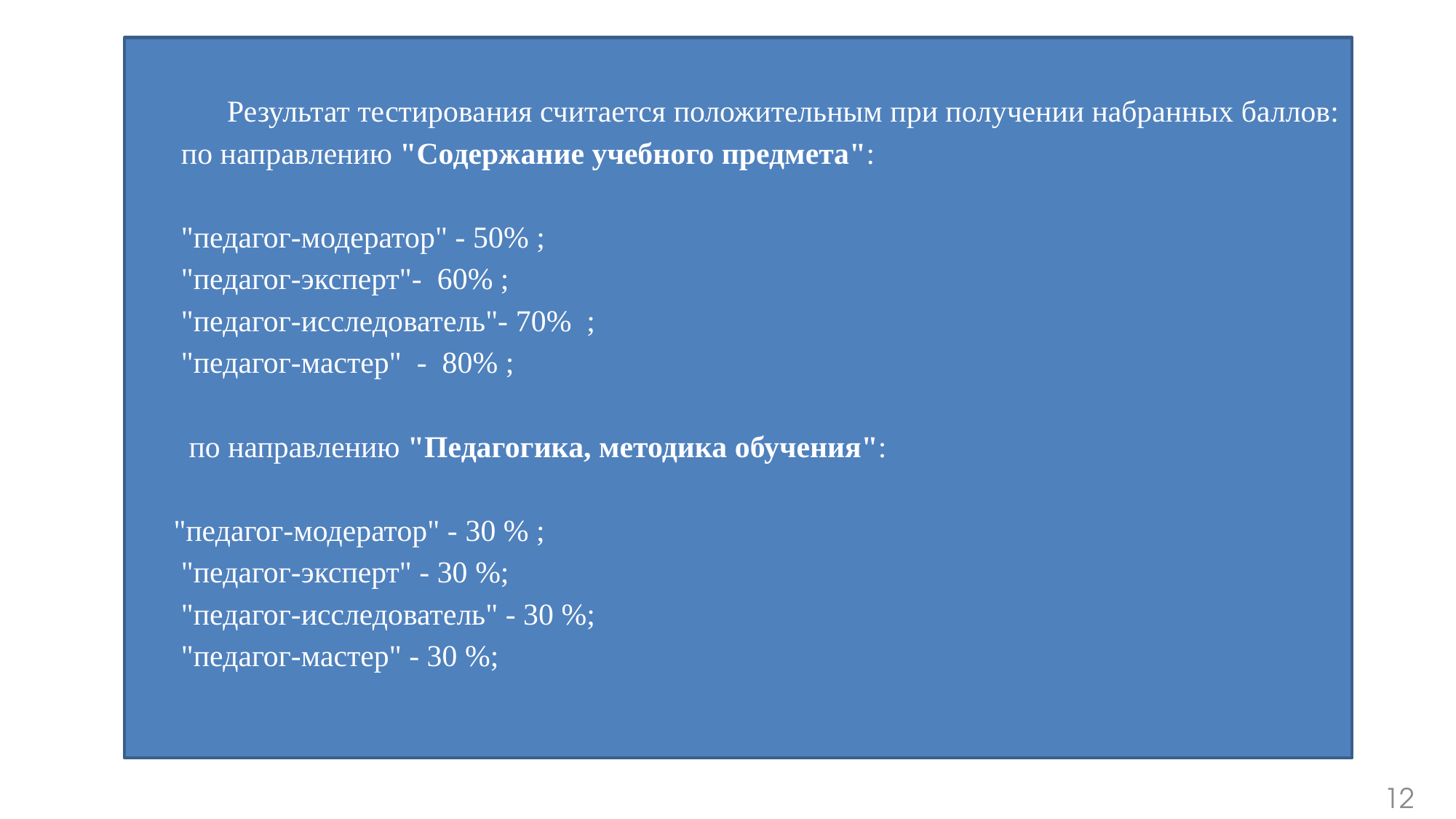

Результат тестирования считается положительным при получении набранных баллов:
      по направлению "Содержание учебного предмета":

      "педагог-модератор" - 50% ;
      "педагог-эксперт"-  60% ;
      "педагог-исследователь"- 70%  ;
      "педагог-мастер"  -  80% ;

       по направлению "Педагогика, методика обучения":

     "педагог-модератор" - 30 % ;
      "педагог-эксперт" - 30 %;
      "педагог-исследователь" - 30 %;
      "педагог-мастер" - 30 %;

12